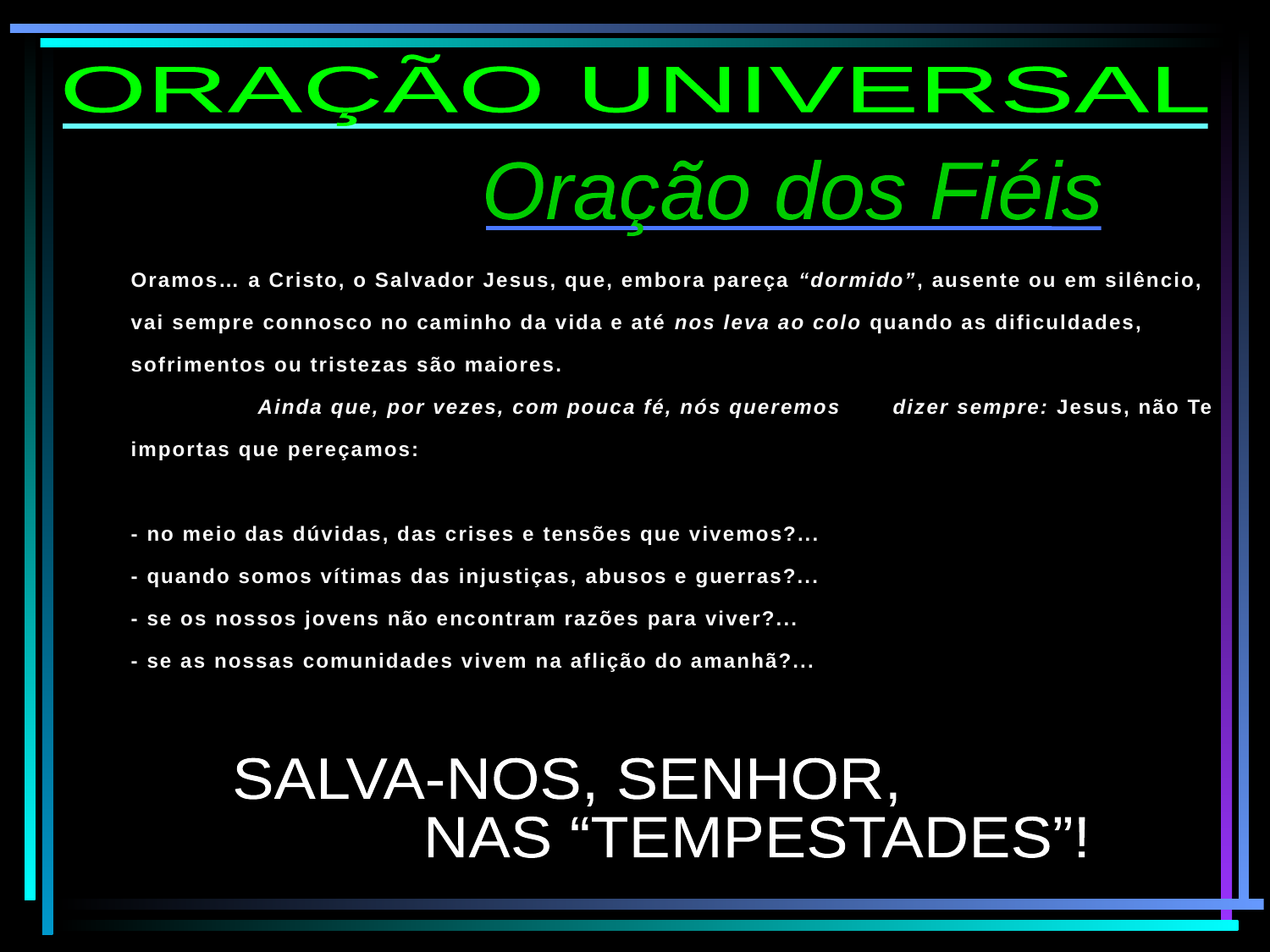

ORAÇÃO UNIVERSAL

Oração dos Fiéis

Oramos… a Cristo, o Salvador Jesus, que, embora pareça “dormido”, ausente ou em silêncio, vai sempre connosco no caminho da vida e até nos leva ao colo quando as dificuldades, sofrimentos ou tristezas são maiores.
       	Ainda que, por vezes, com pouca fé, nós queremos 	dizer sempre: Jesus, não Te importas que pereçamos:

- no meio das dúvidas, das crises e tensões que vivemos?...
- quando somos vítimas das injustiças, abusos e guerras?...
- se os nossos jovens não encontram razões para viver?...
- se as nossas comunidades vivem na aflição do amanhã?...
SALVA-NOS, SENHOR,
           NAS “TEMPESTADES”!